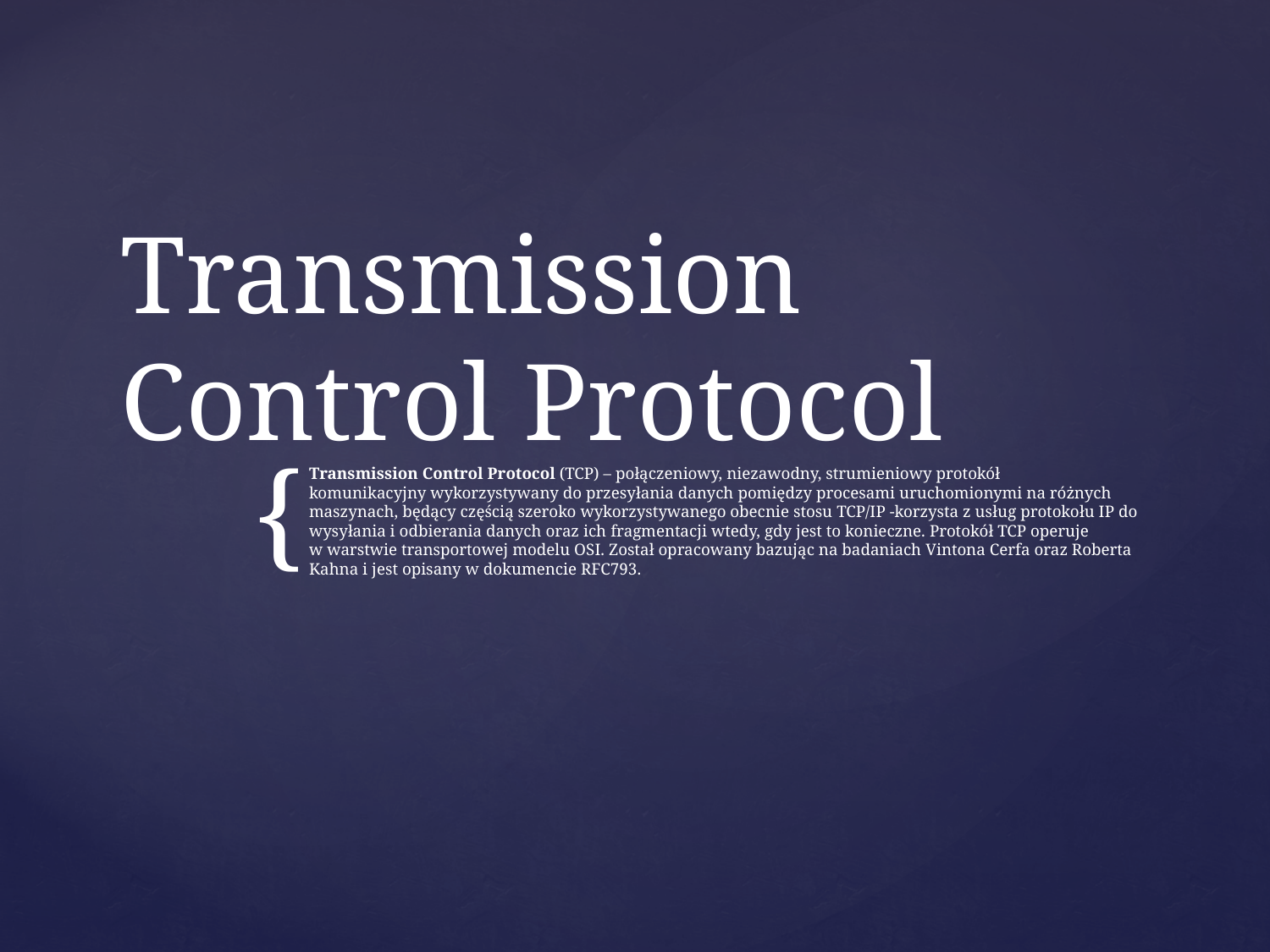

# Transmission Control Protocol
Transmission Control Protocol (TCP) – połączeniowy, niezawodny, strumieniowy protokół komunikacyjny wykorzystywany do przesyłania danych pomiędzy procesami uruchomionymi na różnych maszynach, będący częścią szeroko wykorzystywanego obecnie stosu TCP/IP -korzysta z usług protokołu IP do wysyłania i odbierania danych oraz ich fragmentacji wtedy, gdy jest to konieczne. Protokół TCP operuje w warstwie transportowej modelu OSI. Został opracowany bazując na badaniach Vintona Cerfa oraz Roberta Kahna i jest opisany w dokumencie RFC793.